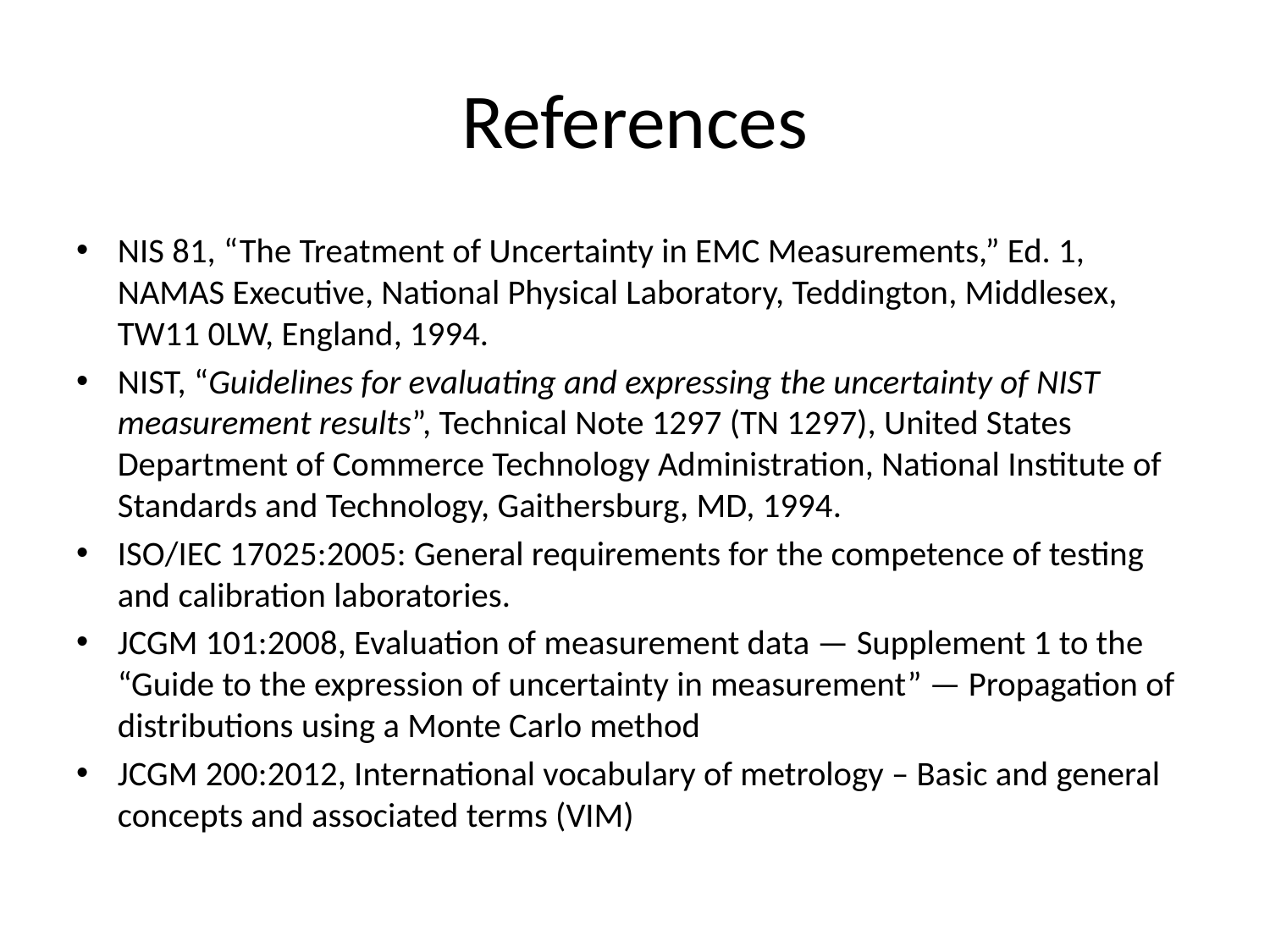

# References
NIS 81, “The Treatment of Uncertainty in EMC Measurements,” Ed. 1, NAMAS Executive, National Physical Laboratory, Teddington, Middlesex, TW11 0LW, England, 1994.
NIST, “Guidelines for evaluating and expressing the uncertainty of NIST measurement results”, Technical Note 1297 (TN 1297), United States Department of Commerce Technology Administration, National Institute of Standards and Technology, Gaithersburg, MD, 1994.
ISO/IEC 17025:2005: General requirements for the competence of testing and calibration laboratories.
JCGM 101:2008, Evaluation of measurement data — Supplement 1 to the “Guide to the expression of uncertainty in measurement” — Propagation of distributions using a Monte Carlo method
JCGM 200:2012, International vocabulary of metrology – Basic and general concepts and associated terms (VIM)